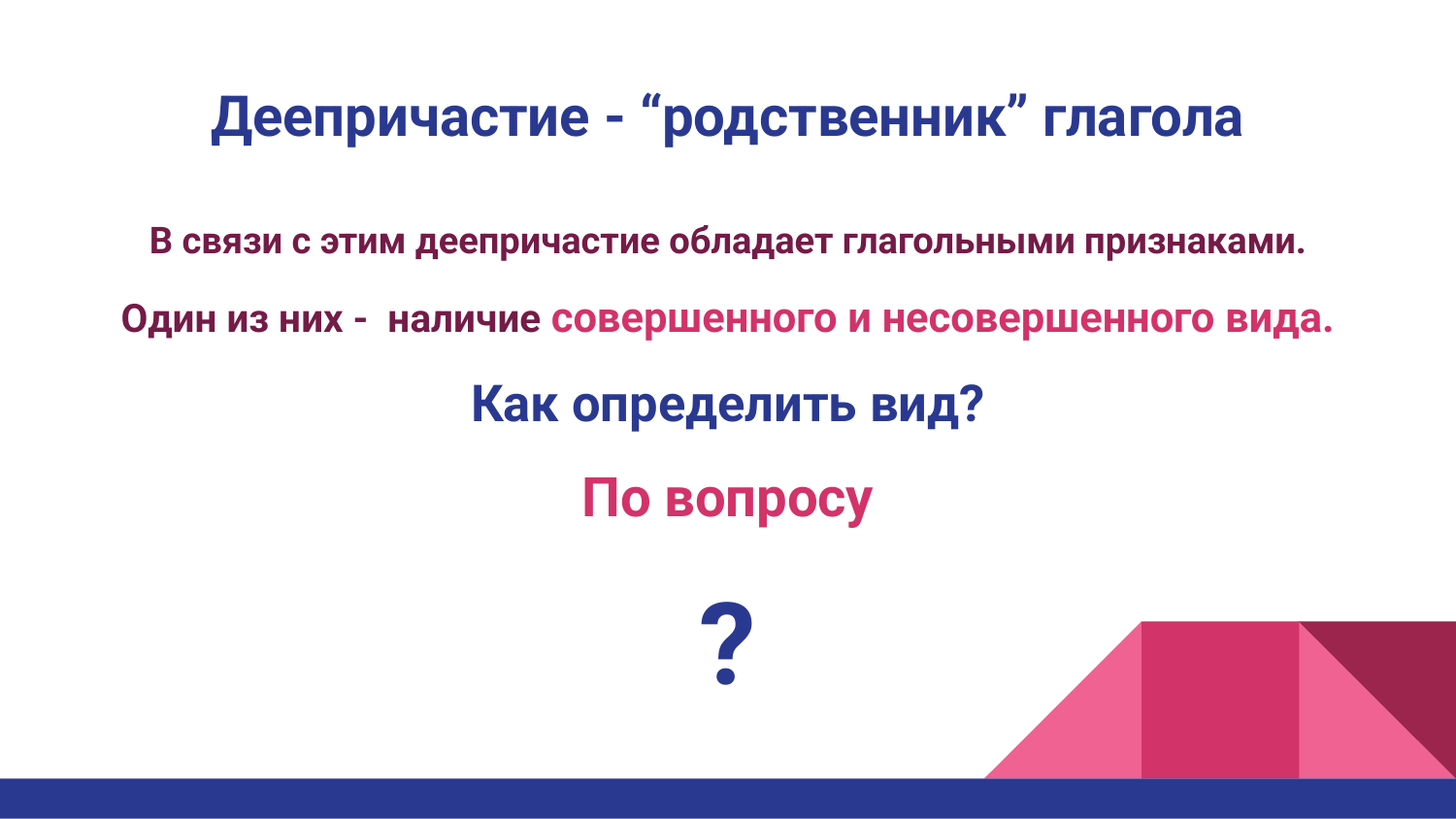

# Деепричастие - “родственник” глагола
В связи с этим деепричастие обладает глагольными признаками.
Один из них -  наличие совершенного и несовершенного вида.
Как определить вид?
По вопросу
?